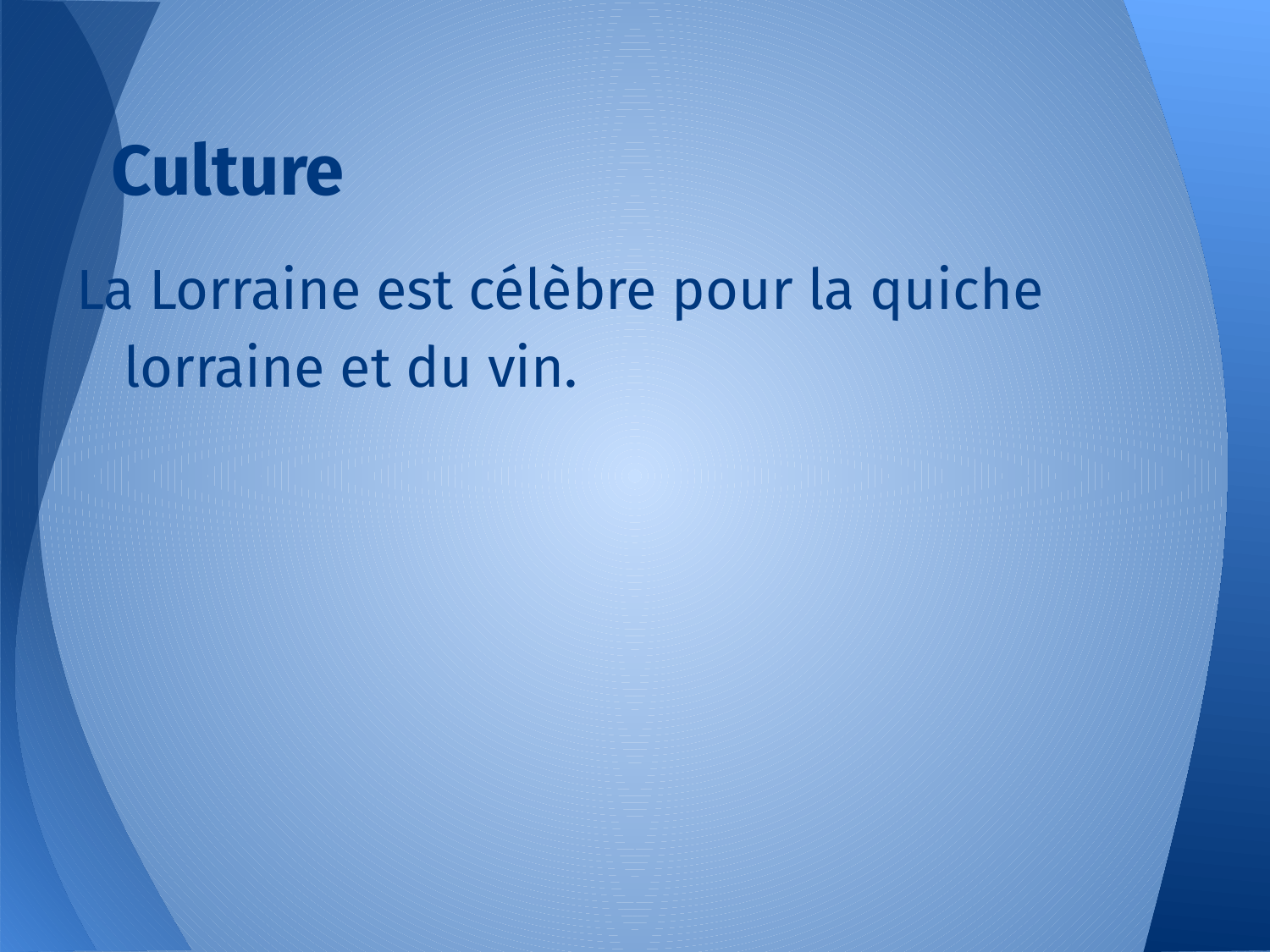

# Culture
La Lorraine est célèbre pour la quiche lorraine et du vin.